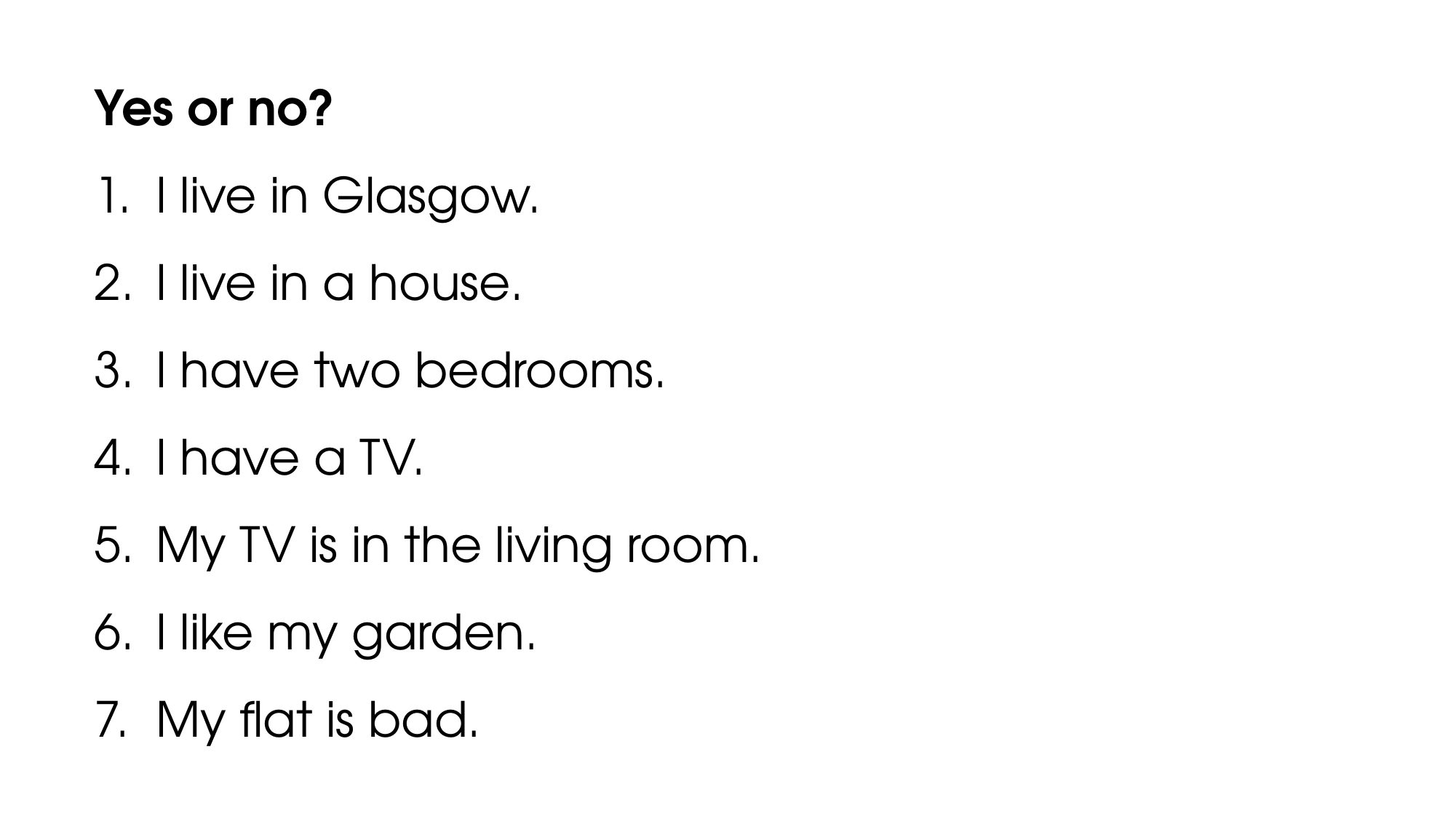

Yes or no?
I live in Glasgow.
I live in a house.
I have two bedrooms.
I have a TV.
My TV is in the living room.
I like my garden.
My flat is bad.